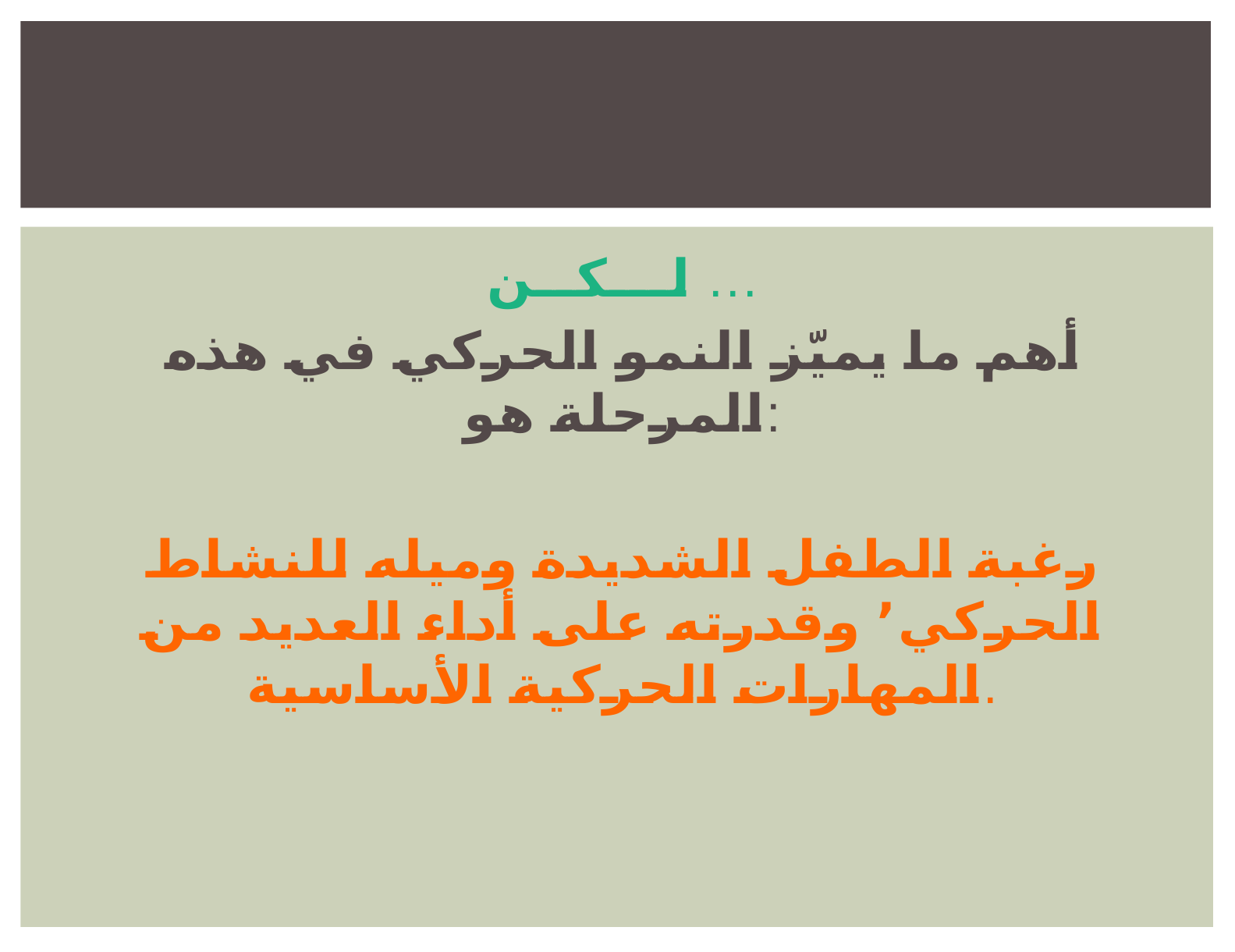

#
لـــكــن ...
أهم ما يميّز النمو الحركي في هذه المرحلة هو:

رغبة الطفل الشديدة وميله للنشاط الحركي٬ وقدرته على أداء العديد من المهارات الحركية الأساسية.